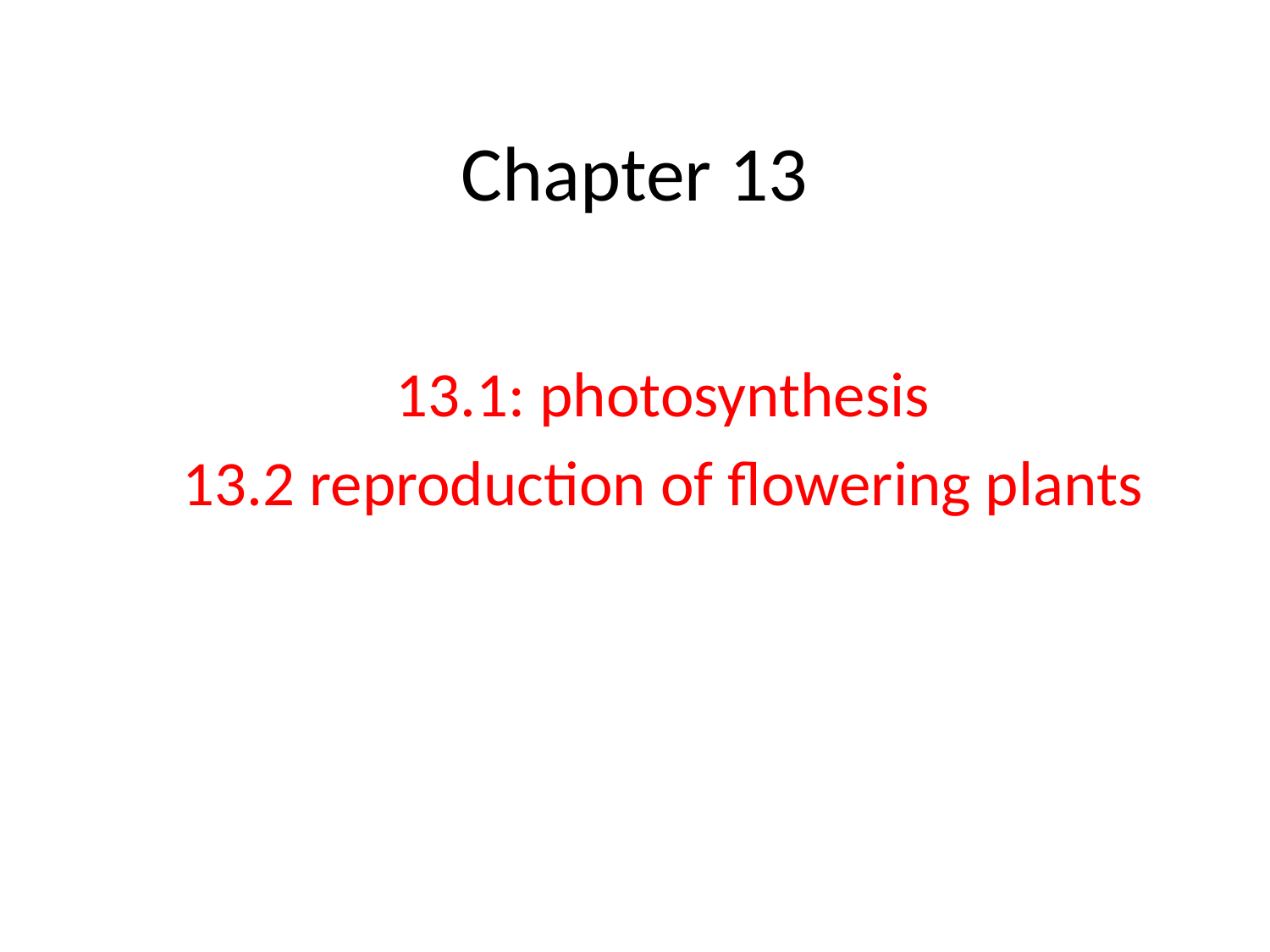

# Chapter 13
13.1: photosynthesis
13.2 reproduction of flowering plants